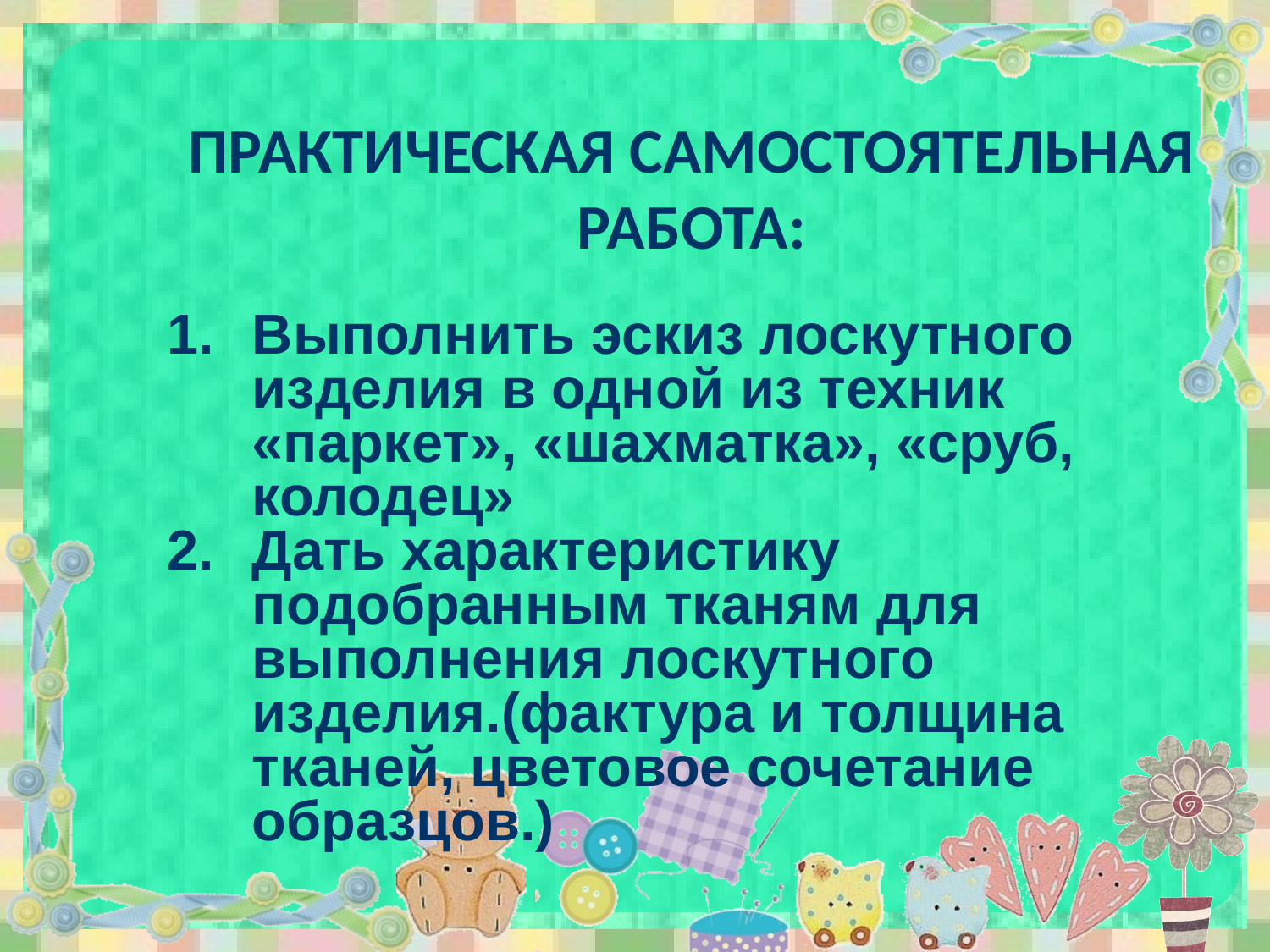

# ПРАКТИЧЕСКАЯ САМОСТОЯТЕЛЬНАЯ РАБОТА:

Выполнить эскиз лоскутного изделия в одной из техник «паркет», «шахматка», «сруб, колодец»
Дать характеристику подобранным тканям для выполнения лоскутного изделия.(фактура и толщина тканей, цветовое сочетание образцов.)